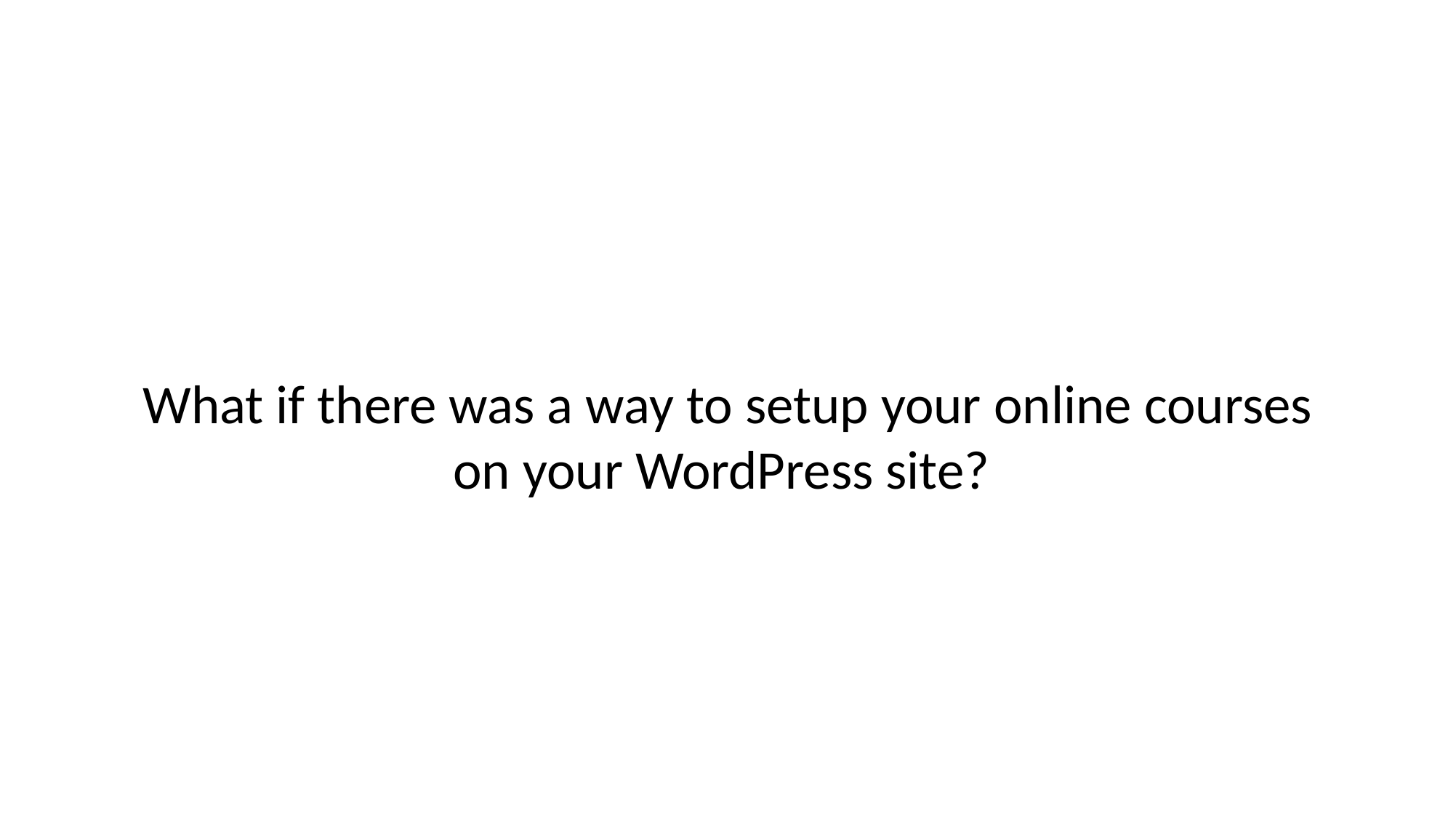

# What if there was a way to setup your online courses on your WordPress site?